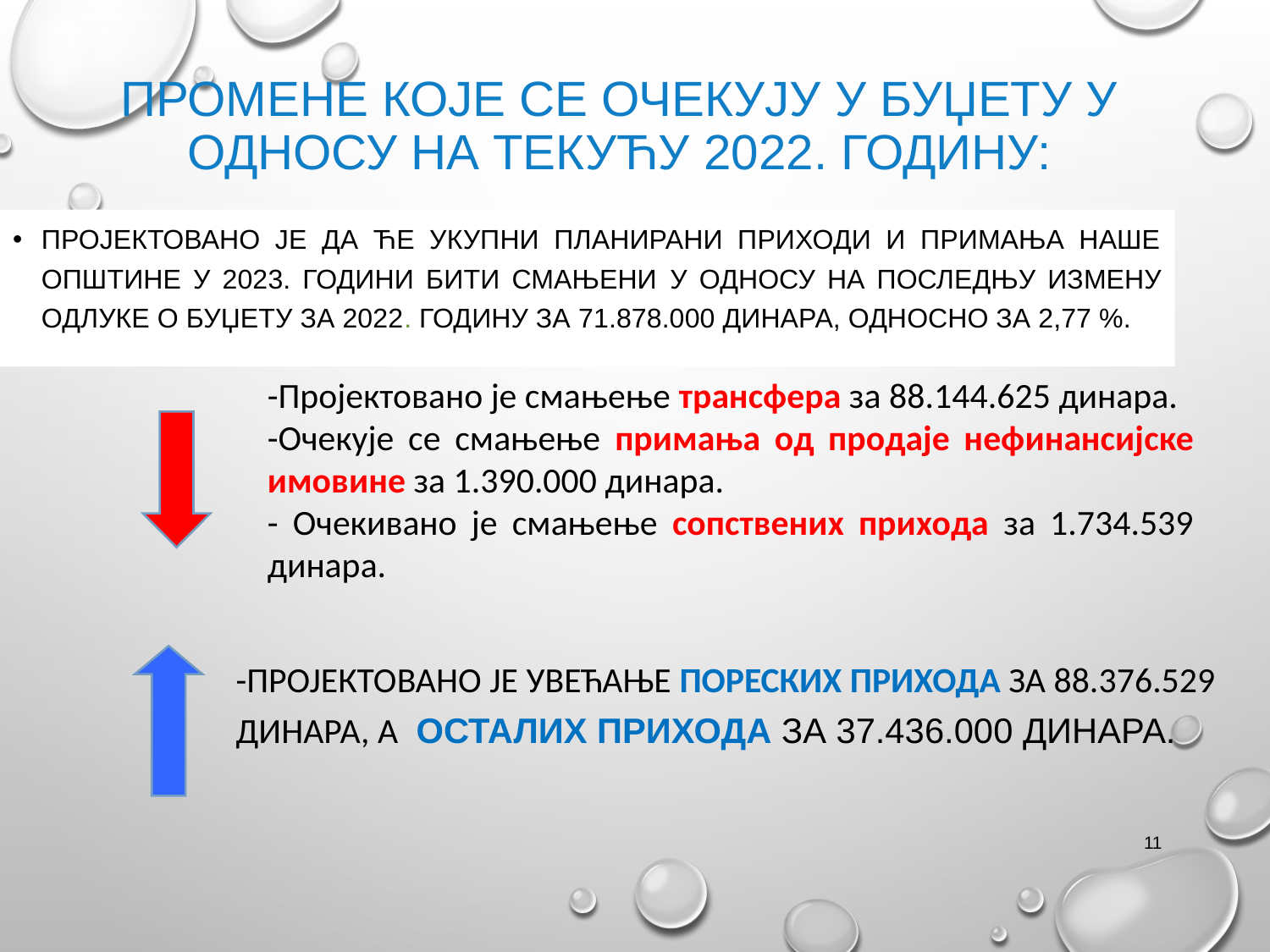

промене Које се очекују у буџету у односу на текућу 2022. годину:
Пројектовано је да ће укупни планирани приходи и примања наше општине у 2023. години бити смањени у односу на последњу измену Одлуке о буџету за 2022. годину за 71.878.000 динара, односно за 2,77 %.

-Пројектовано је смањење трансфера за 88.144.625 динара.
-Очекује се смањење примања од продаје нефинансијске имовине за 1.390.000 динара.
- Очекивано је смањење сопствених прихода за 1.734.539 динара.

-Пројектовано је увећање пореских прихода за 88.376.529  динара, а  осталих прихода за 37.436.000 динара.

11